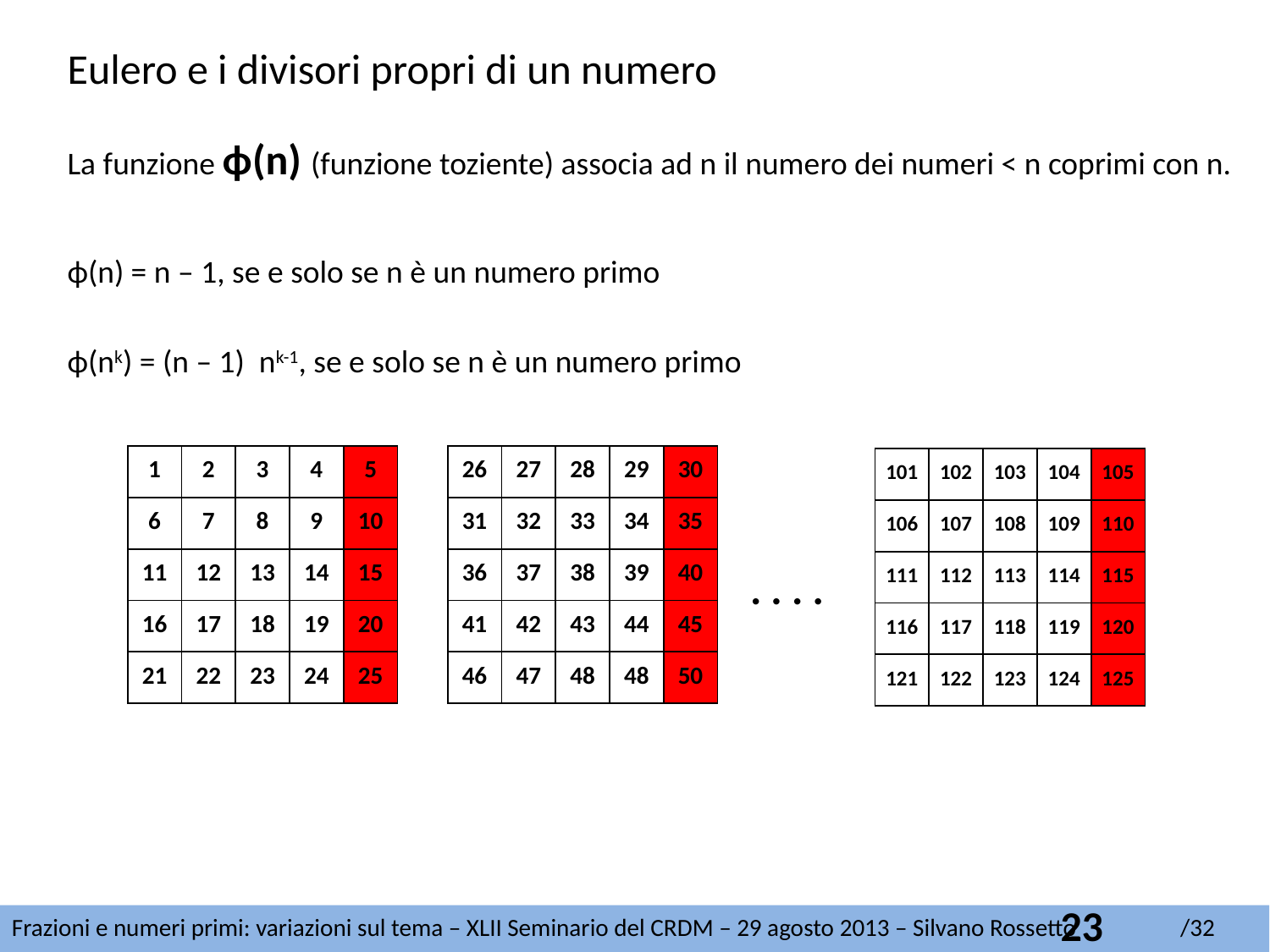

Eulero e i divisori propri di un numero
La funzione ϕ(n) (funzione toziente) associa ad n il numero dei numeri < n coprimi con n.
ϕ(n) = n – 1, se e solo se n è un numero primo
ϕ(nk) = (n – 1)  nk-1, se e solo se n è un numero primo
| 1 | 2 | 3 | 4 | 5 |
| --- | --- | --- | --- | --- |
| 6 | 7 | 8 | 9 | 10 |
| 11 | 12 | 13 | 14 | 15 |
| 16 | 17 | 18 | 19 | 20 |
| 21 | 22 | 23 | 24 | 25 |
| 26 | 27 | 28 | 29 | 30 |
| --- | --- | --- | --- | --- |
| 31 | 32 | 33 | 34 | 35 |
| 36 | 37 | 38 | 39 | 40 |
| 41 | 42 | 43 | 44 | 45 |
| 46 | 47 | 48 | 48 | 50 |
| 101 | 102 | 103 | 104 | 105 |
| --- | --- | --- | --- | --- |
| 106 | 107 | 108 | 109 | 110 |
| 111 | 112 | 113 | 114 | 115 |
| 116 | 117 | 118 | 119 | 120 |
| 121 | 122 | 123 | 124 | 125 |
. . . .